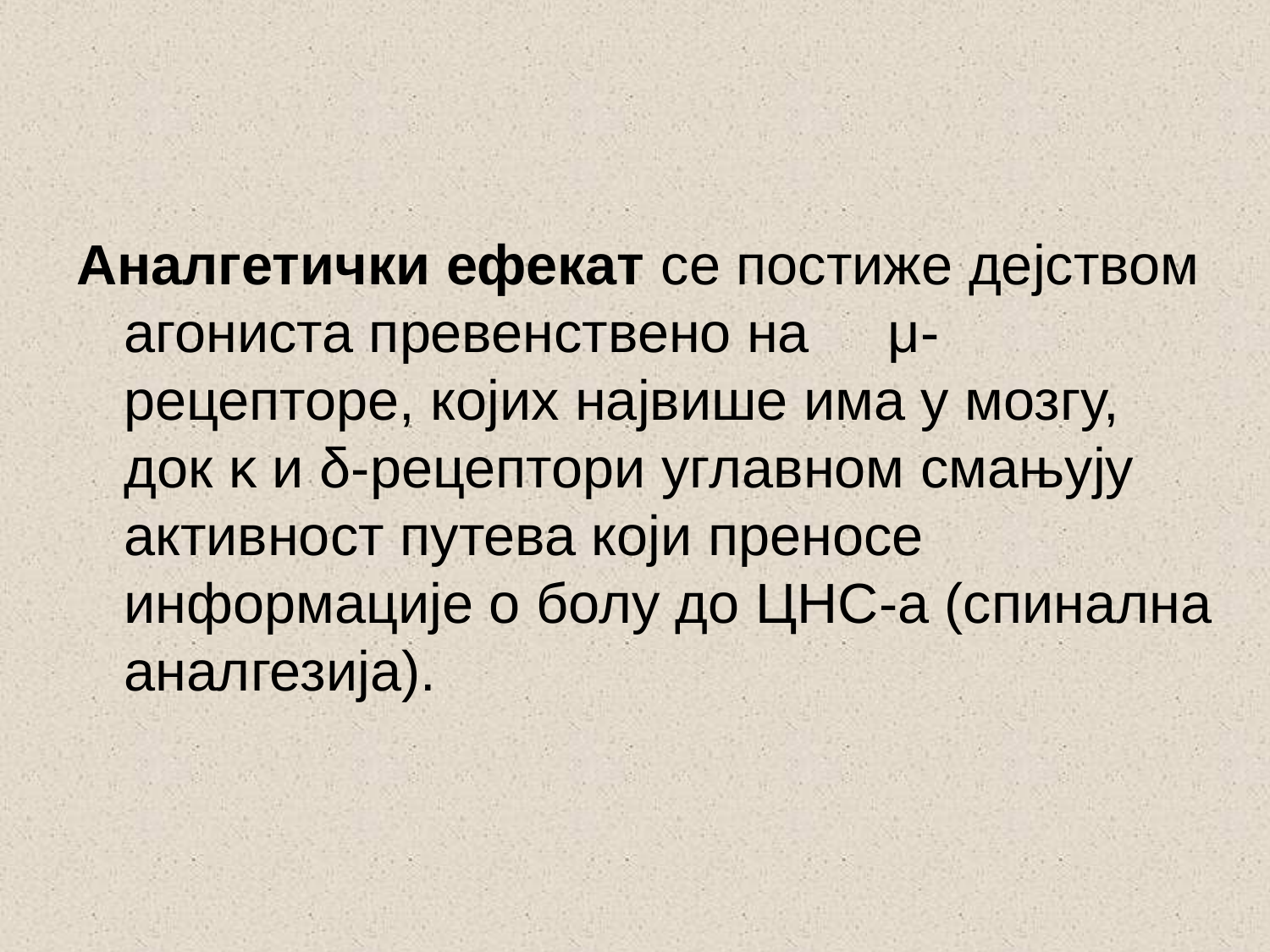

Аналгетички ефекат се постиже дејством агониста превенствено на     μ-рецепторе, којих највише има у мозгу, док κ и δ-рецептори углавном смањују активност путева који преносе информације о болу до ЦНС-а (спинална аналгезија).